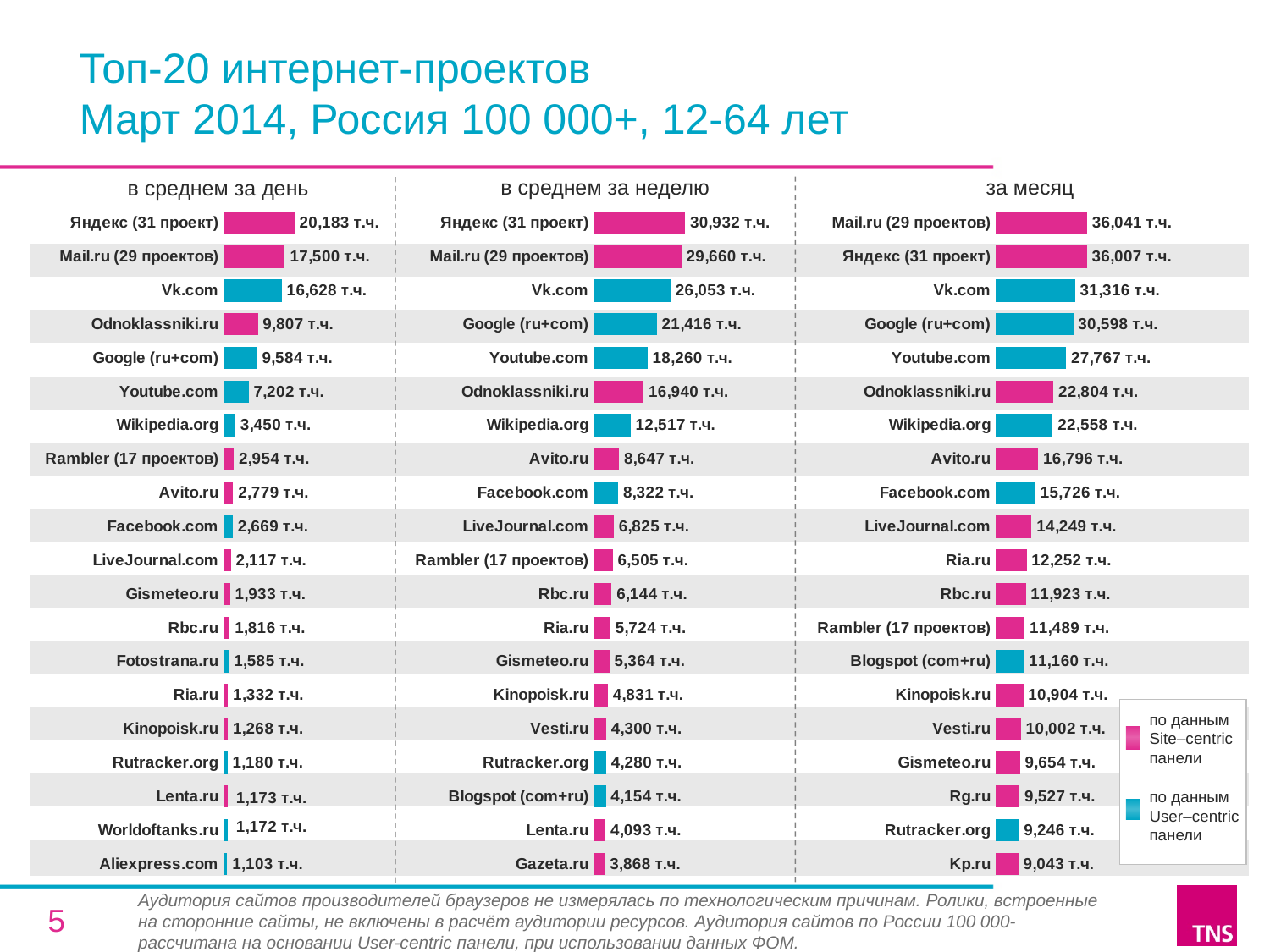

Топ-20 интернет-проектов
Март 2014, Россия 100 000+, 12-64 лет
в среднем за неделю
за месяц
в среднем за день

### Chart

| Category | Average Daily Reach   |
|---|---|
| Яндекс (31 проект) | 20183.3 |
| Mail.ru (29 проектов) | 17499.7 |
| Vk.com | 16628.4 |
| Odnoklassniki.ru | 9807.4 |
| Google (ru+com) | 9584.2 |
| Youtube.com | 7202.1 |
| Wikipedia.org | 3450.0 |
| Rambler (17 проектов) | 2954.0 |
| Avito.ru | 2779.3 |
| Facebook.com | 2668.9 |
| LiveJournal.com | 2117.2 |
| Gismeteo.ru | 1932.9 |
| Rbc.ru | 1816.1 |
| Fotostrana.ru | 1585.0 |
| Ria.ru | 1332.1 |
| Kinopoisk.ru | 1268.0 |
| Rutracker.org | 1180.2 |
| Lenta.ru | 1172.6 |
| Worldoftanks.ru | 1172.3 |
| Aliexpress.com | 1102.9 |

### Chart

| Category | Average Weekly Reach   |
|---|---|
| Яндекс (31 проект) | 30931.9 |
| Mail.ru (29 проектов) | 29659.9 |
| Vk.com | 26053.1 |
| Google (ru+com) | 21416.2 |
| Youtube.com | 18260.4 |
| Odnoklassniki.ru | 16940.2 |
| Wikipedia.org | 12516.7 |
| Avito.ru | 8646.799999999985 |
| Facebook.com | 8322.0 |
| LiveJournal.com | 6825.4 |
| Rambler (17 проектов) | 6504.9 |
| Rbc.ru | 6144.3 |
| Ria.ru | 5724.0 |
| Gismeteo.ru | 5364.3 |
| Kinopoisk.ru | 4831.3 |
| Vesti.ru | 4299.5 |
| Rutracker.org | 4280.0 |
| Blogspot (com+ru) | 4153.900000000001 |
| Lenta.ru | 4092.7 |
| Gazeta.ru | 3867.8 |

### Chart

| Category | Reach   |
|---|---|
| Mail.ru (29 проектов) | 36040.6 |
| Яндекс (31 проект) | 36007.1 |
| Vk.com | 31316.0 |
| Google (ru+com) | 30597.9 |
| Youtube.com | 27766.9 |
| Odnoklassniki.ru | 22803.9 |
| Wikipedia.org | 22557.59999999997 |
| Avito.ru | 16795.8 |
| Facebook.com | 15726.0 |
| LiveJournal.com | 14249.1 |
| Ria.ru | 12252.1 |
| Rbc.ru | 11923.3 |
| Rambler (17 проектов) | 11488.9 |
| Blogspot (com+ru) | 11160.1 |
| Kinopoisk.ru | 10903.6 |
| Vesti.ru | 10002.0 |
| Gismeteo.ru | 9654.0 |
| Rg.ru | 9526.9 |
| Rutracker.org | 9245.9 |
| Kp.ru | 9043.1 |
|  |  |
| --- | --- |
|  |  |
|  |  |
|  |  |
|  |  |
|  |  |
|  |  |
|  |  |
|  |  |
|  |  |
|  |  |
|  |  |
|  |  |
|  |  |
|  |  |
|  |  |
|  |  |
|  |  |
|  |  |
|  |  |

по данным Site–centric панели

по данным User–centric  панели

Аудитория сайтов производителей браузеров не измерялась по технологическим причинам. Ролики, встроенные на сторонние сайты, не включены в расчёт аудитории ресурсов. Аудитория сайтов по России 100 000- рассчитана на основании User-centric панели, при использовании данных ФОМ.
5